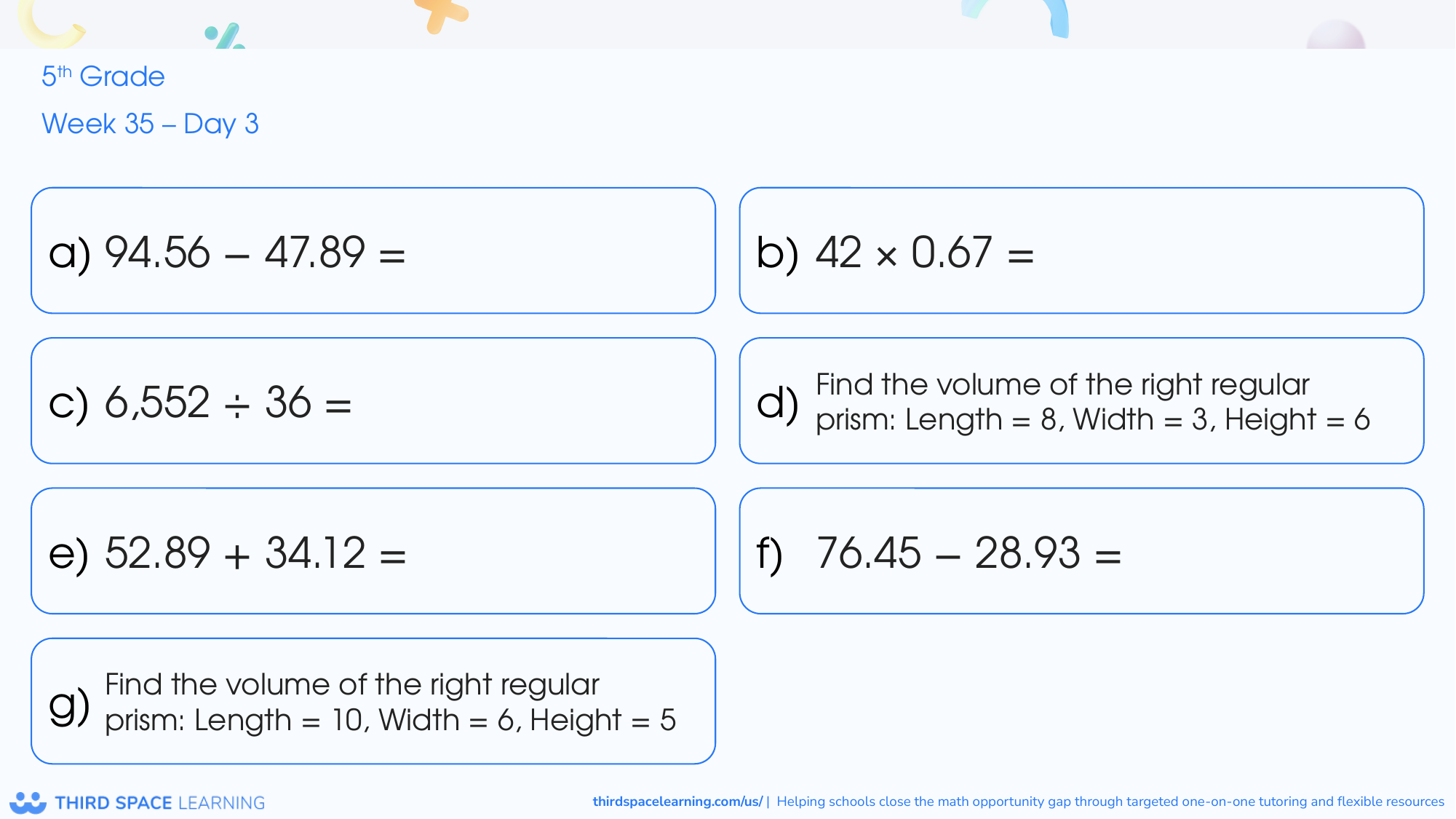

5th Grade
Week 35 – Day 3
94.56 − 47.89 =
42 × 0.67 =
6,552 ÷ 36 =
Find the volume of the right regular prism: Length = 8, Width = 3, Height = 6
52.89 + 34.12 =
76.45 − 28.93 =
Find the volume of the right regular prism: Length = 10, Width = 6, Height = 5